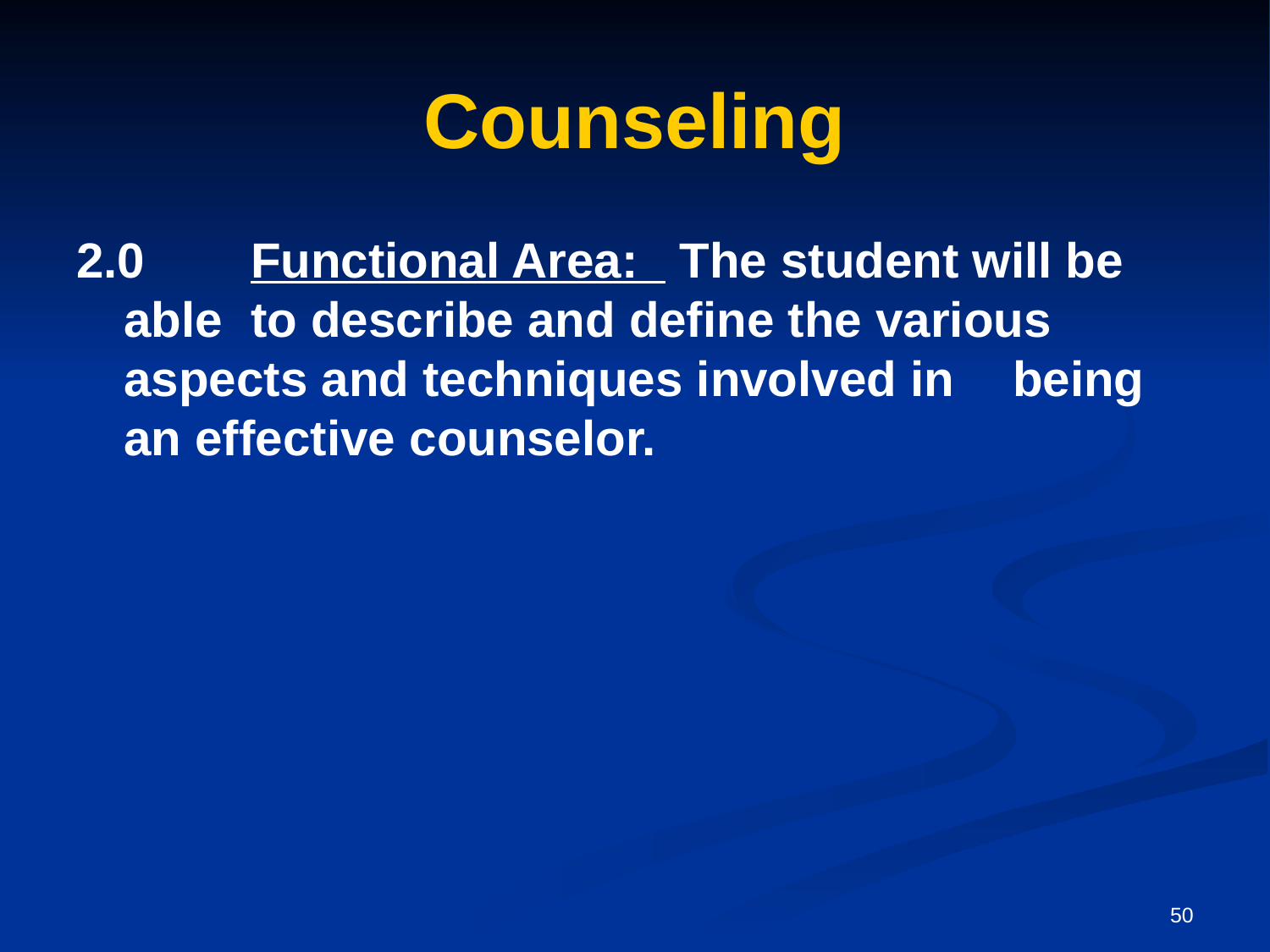

# Counseling
2.0	Functional Area:   The student will be able 	to describe and define the various 	aspects and techniques involved in 	being an effective counselor.
50